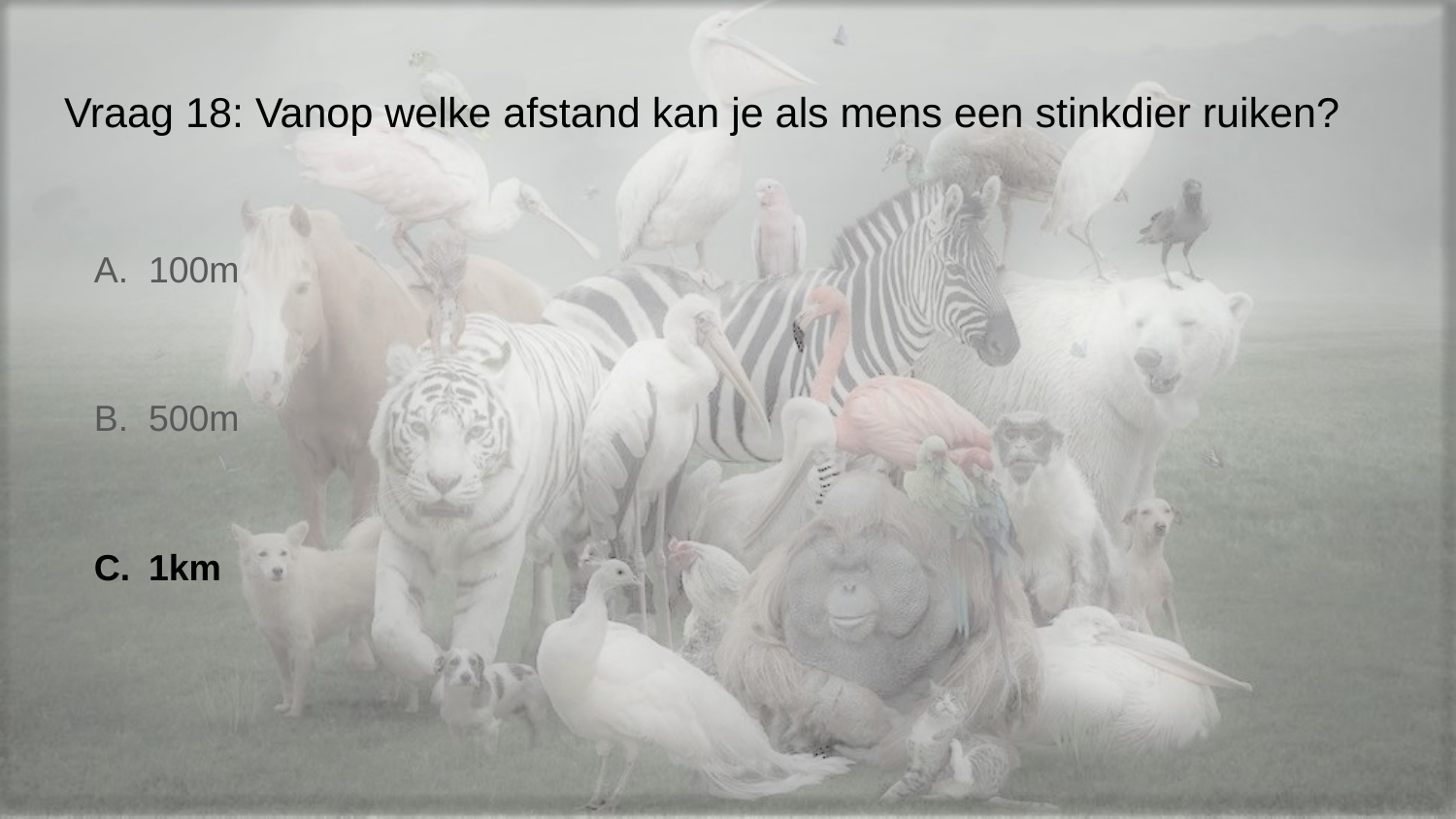

# Vraag 18: Vanop welke afstand kan je als mens een stinkdier ruiken?
100m

500m

1km